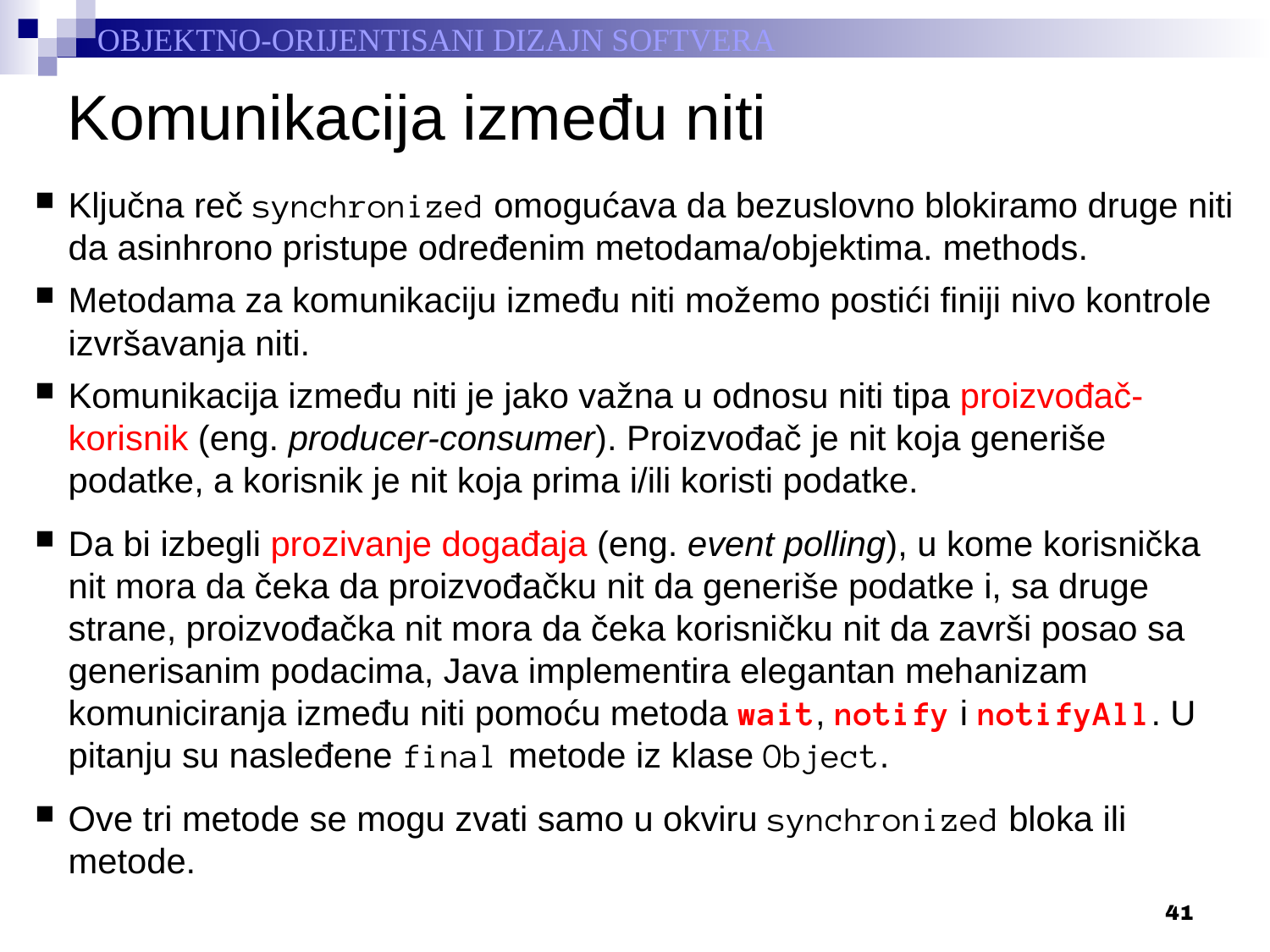

# Komunikacija između niti
Ključna reč synchronized omogućava da bezuslovno blokiramo druge niti da asinhrono pristupe određenim metodama/objektima. methods.
Metodama za komunikaciju između niti možemo postići finiji nivo kontrole izvršavanja niti.
Komunikacija između niti je jako važna u odnosu niti tipa proizvođač-korisnik (eng. producer-consumer). Proizvođač je nit koja generiše podatke, a korisnik je nit koja prima i/ili koristi podatke.
Da bi izbegli prozivanje događaja (eng. event polling), u kome korisnička nit mora da čeka da proizvođačku nit da generiše podatke i, sa druge strane, proizvođačka nit mora da čeka korisničku nit da završi posao sa generisanim podacima, Java implementira elegantan mehanizam komuniciranja između niti pomoću metoda wait, notify i notifyAll. U pitanju su nasleđene final metode iz klase Object.
Ove tri metode se mogu zvati samo u okviru synchronized bloka ili metode.
41